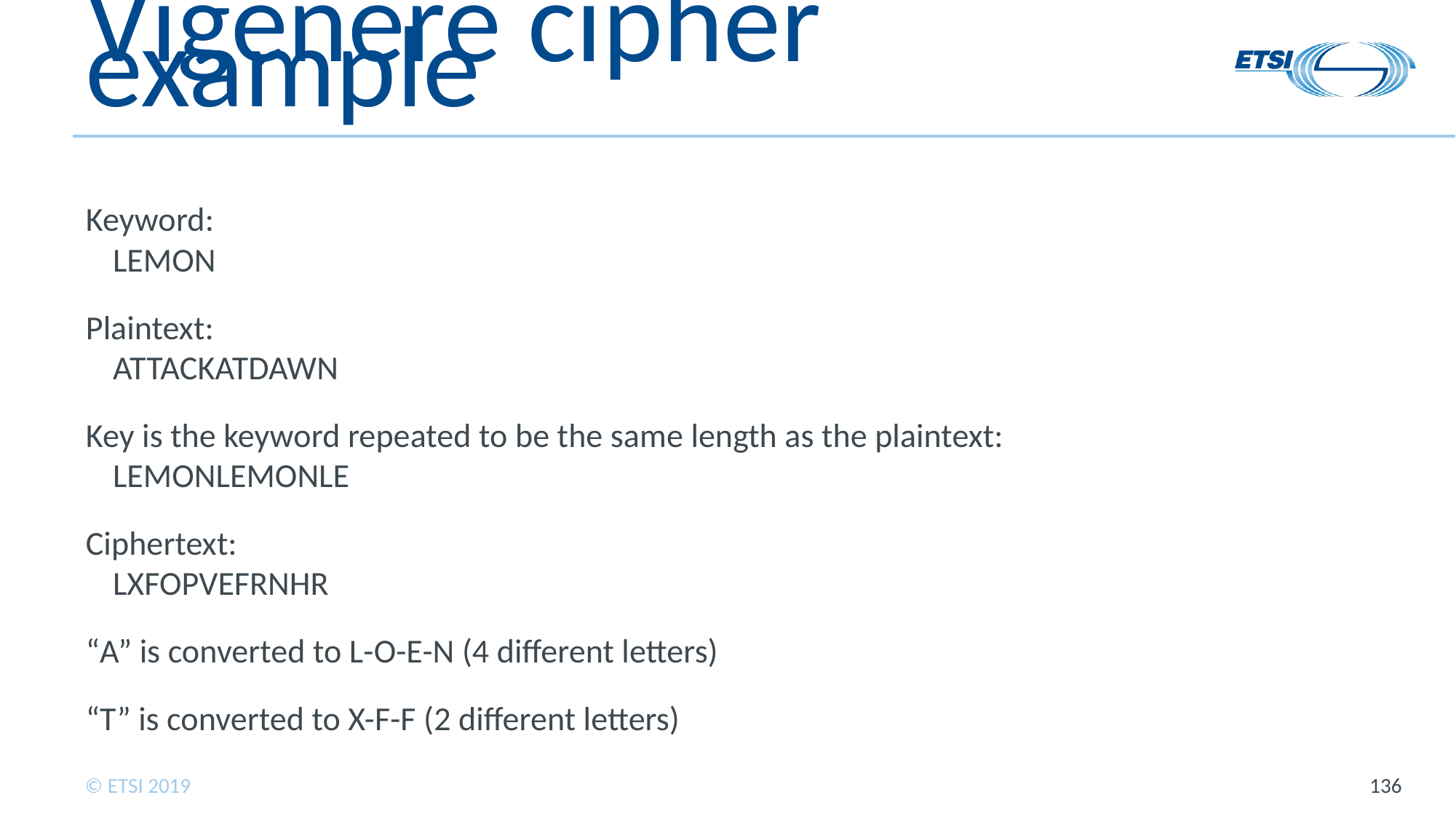

# Vigenére cipher example
Keyword:
LEMON
Plaintext:
ATTACKATDAWN
Key is the keyword repeated to be the same length as the plaintext:
LEMONLEMONLE
Ciphertext:
LXFOPVEFRNHR
“A” is converted to L-O-E-N (4 different letters)
“T” is converted to X-F-F (2 different letters)